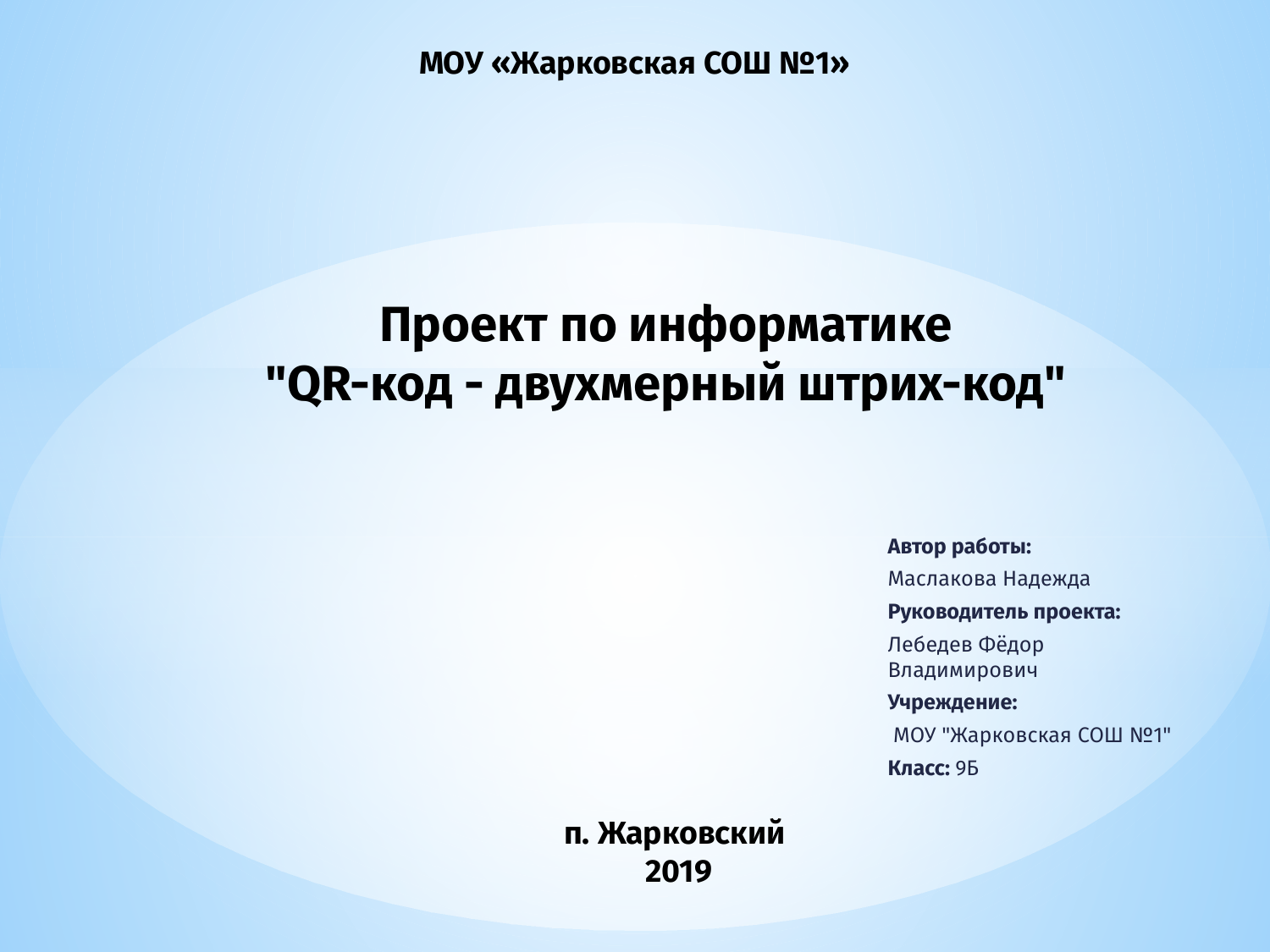

МОУ «Жарковская СОШ №1»
# Проект по информатике "QR-код - двухмерный штрих-код"
Автор работы:
Маслакова Надежда
Руководитель проекта:
Лебедев Фёдор Владимирович
Учреждение:
 МОУ "Жарковская СОШ №1"
Класс: 9Б
п. Жарковский
2019